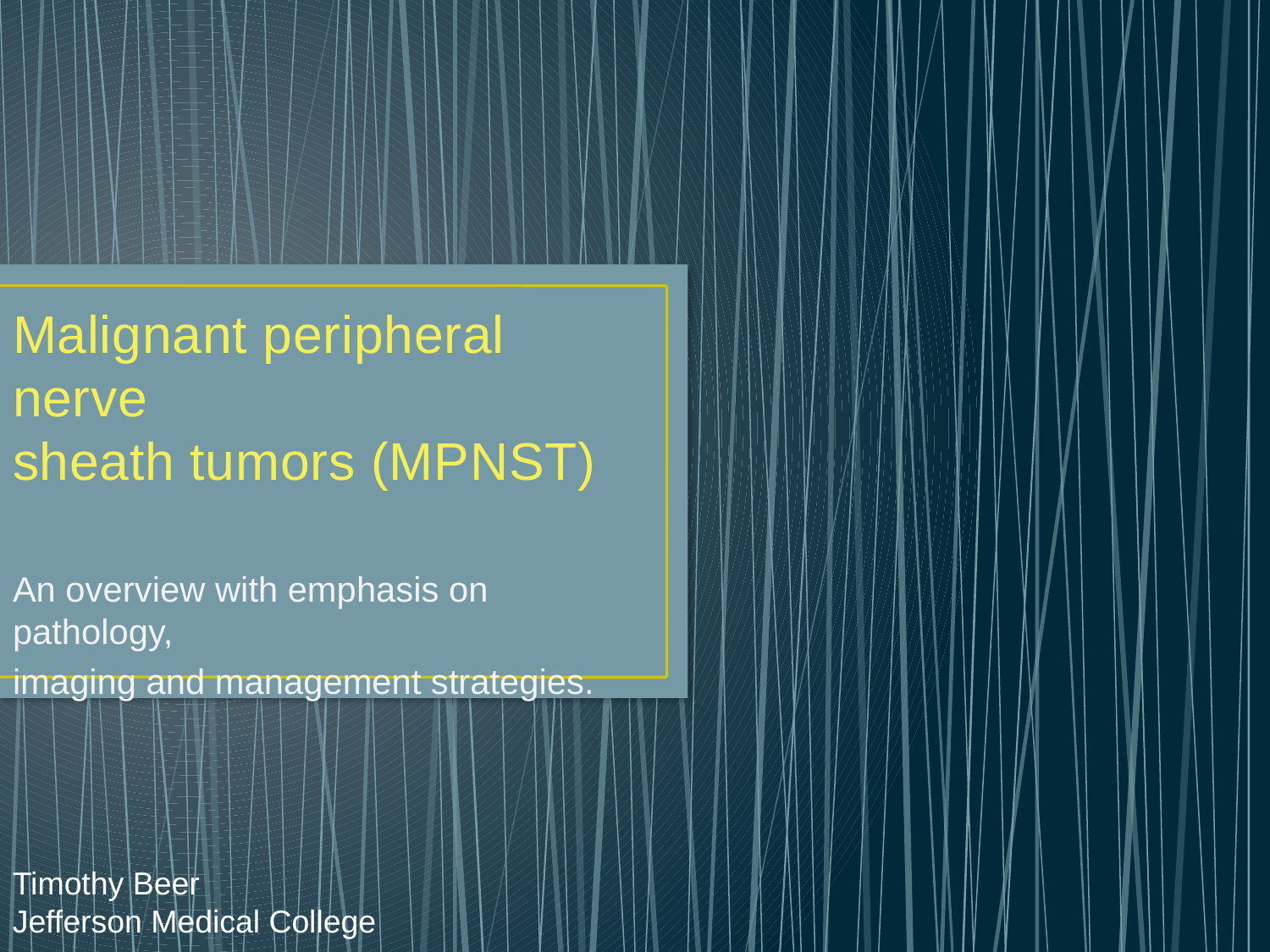

# Malignant peripheral nerve sheath tumors (MPNST)
An overview with emphasis on pathology,
imaging and management strategies.
Timothy Beer
Jefferson Medical College